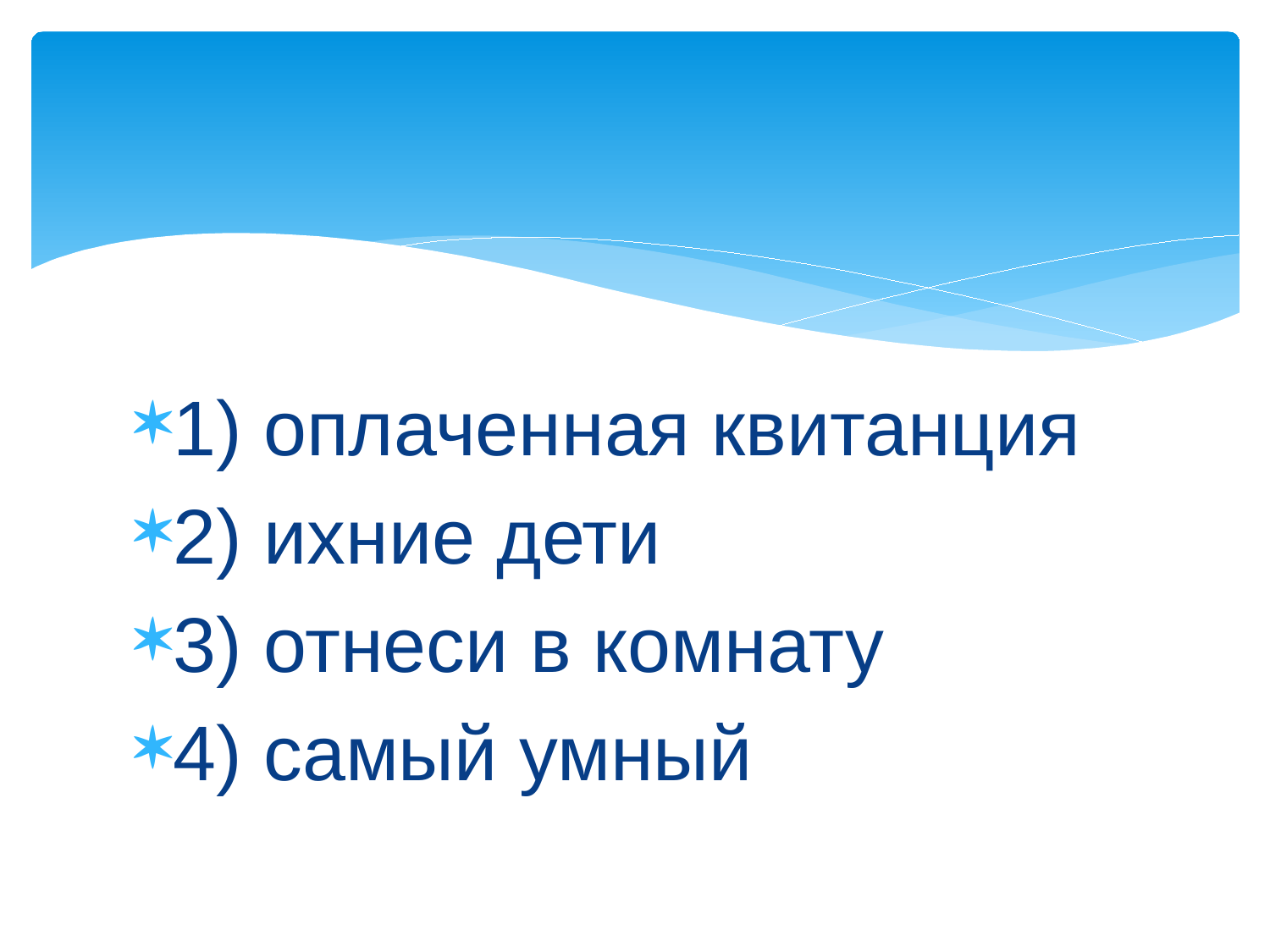

#
1) оплаченная квитанция
2) ихние дети
3) отнеси в комнату
4) самый умный